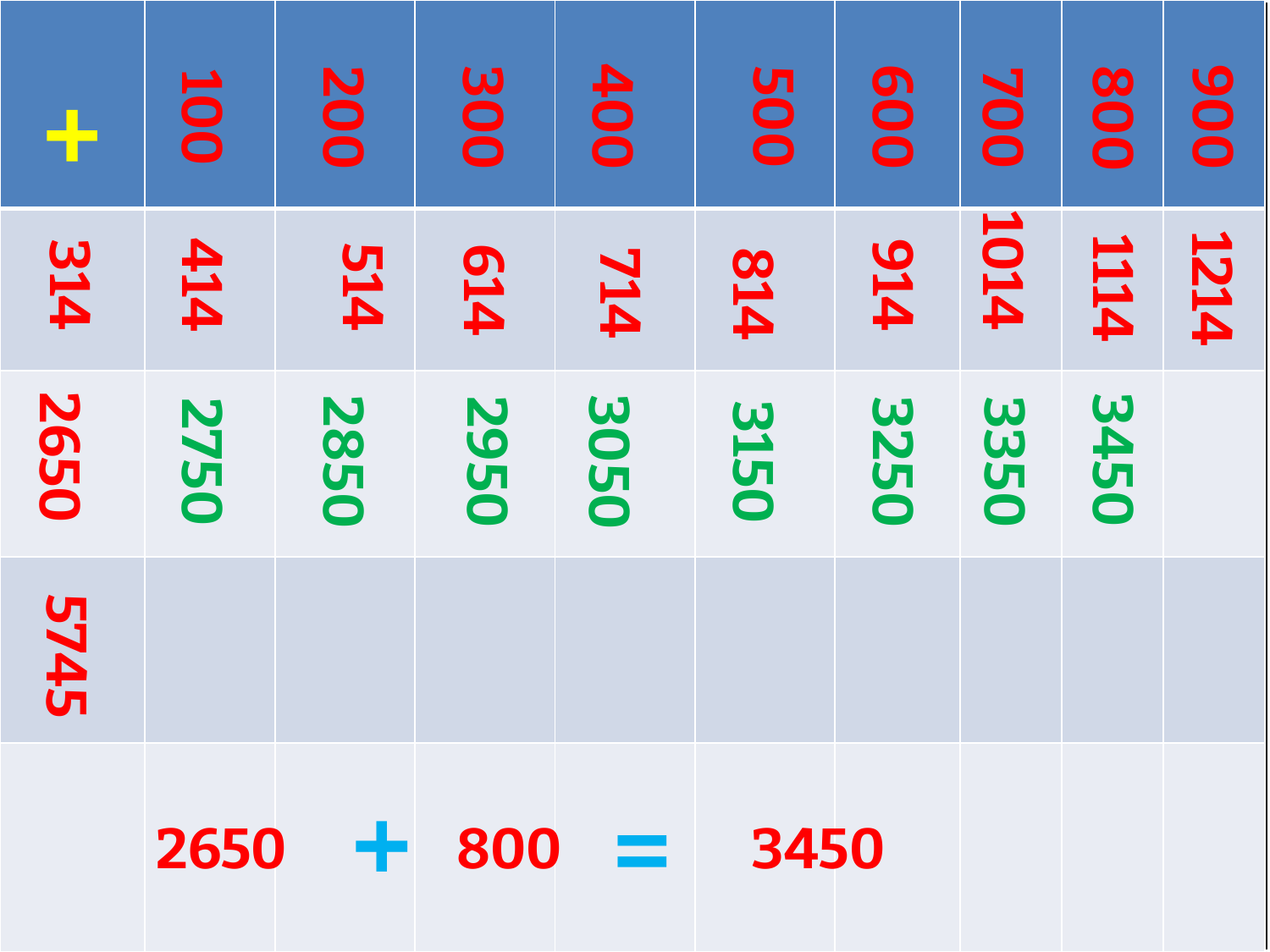

|  |  |  |  |  |  |  |  |  |  |
| --- | --- | --- | --- | --- | --- | --- | --- | --- | --- |
|  |  |  |  |  |  |  |  |  |  |
|  |  |  |  |  |  |  |  |  |  |
|  |  |  |  |  |  |  |  |  |  |
|  |  |  |  |  |  |  |  |  |  |
+
400
500
600
900
100
200
300
700
800
1014
314
414
914
514
1214
1114
614
714
814
#
2650
3450
3350
2850
2950
2750
3050
3150
3250
5745
=
+
2650
800
3450